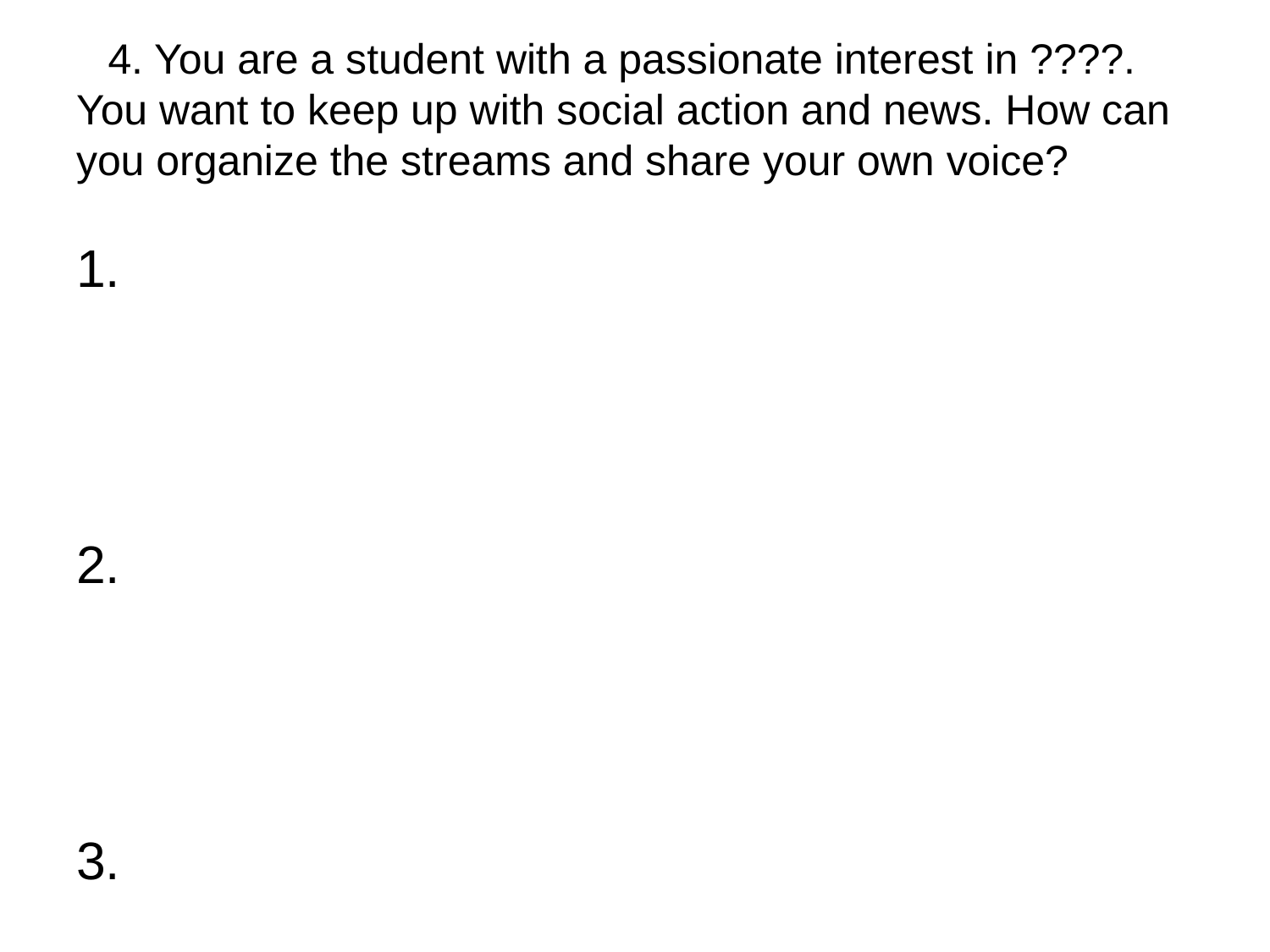

# 4. You are a student with a passionate interest in ????.  You want to keep up with social action and news. How can you organize the streams and share your own voice?

1.

2.

3.